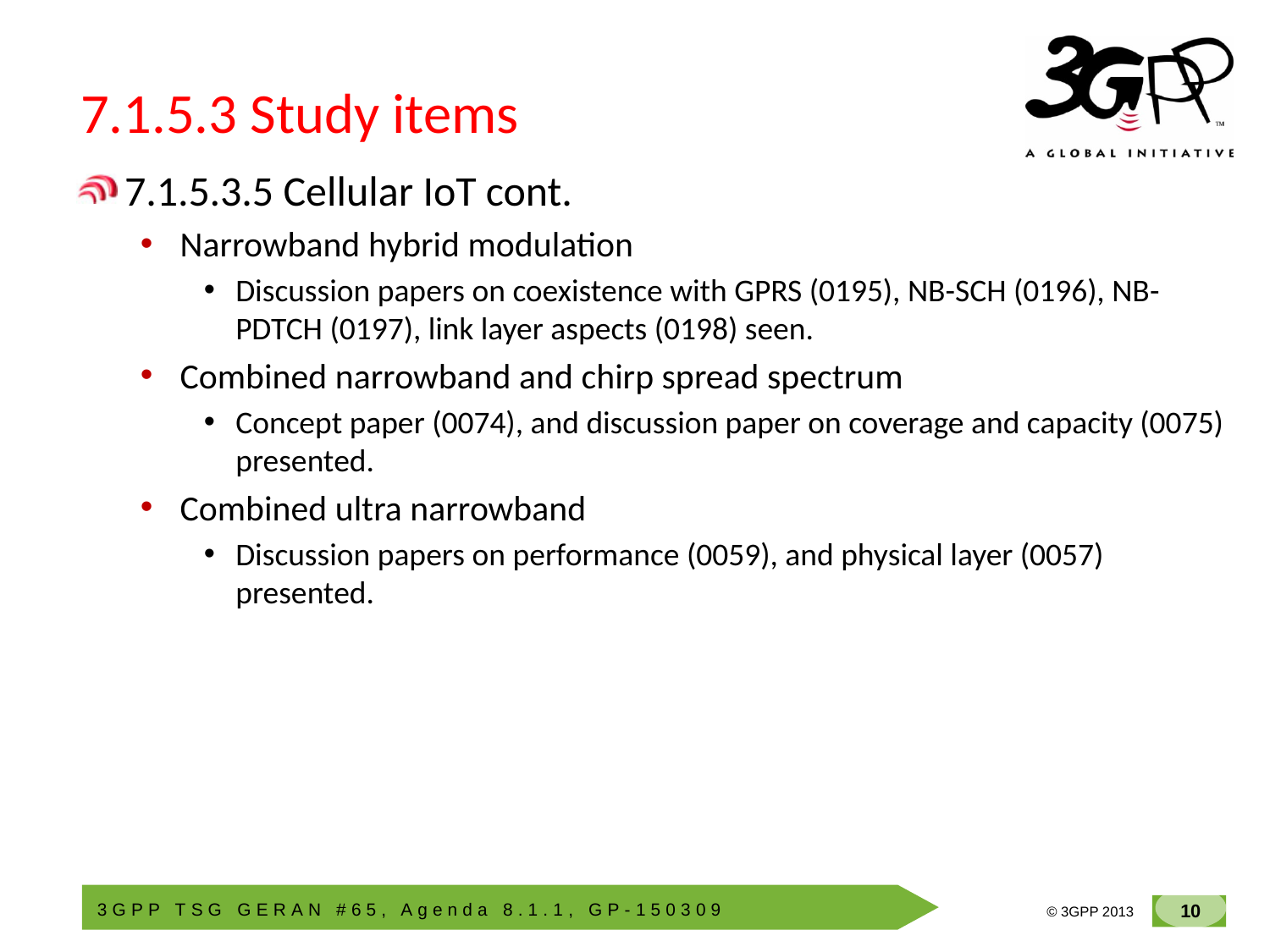

# 7.1.5.3 Study items
7.1.5.3.5 Cellular IoT cont.
Narrowband hybrid modulation
Discussion papers on coexistence with GPRS (0195), NB-SCH (0196), NB-PDTCH (0197), link layer aspects (0198) seen.
Combined narrowband and chirp spread spectrum
Concept paper (0074), and discussion paper on coverage and capacity (0075) presented.
Combined ultra narrowband
Discussion papers on performance (0059), and physical layer (0057) presented.